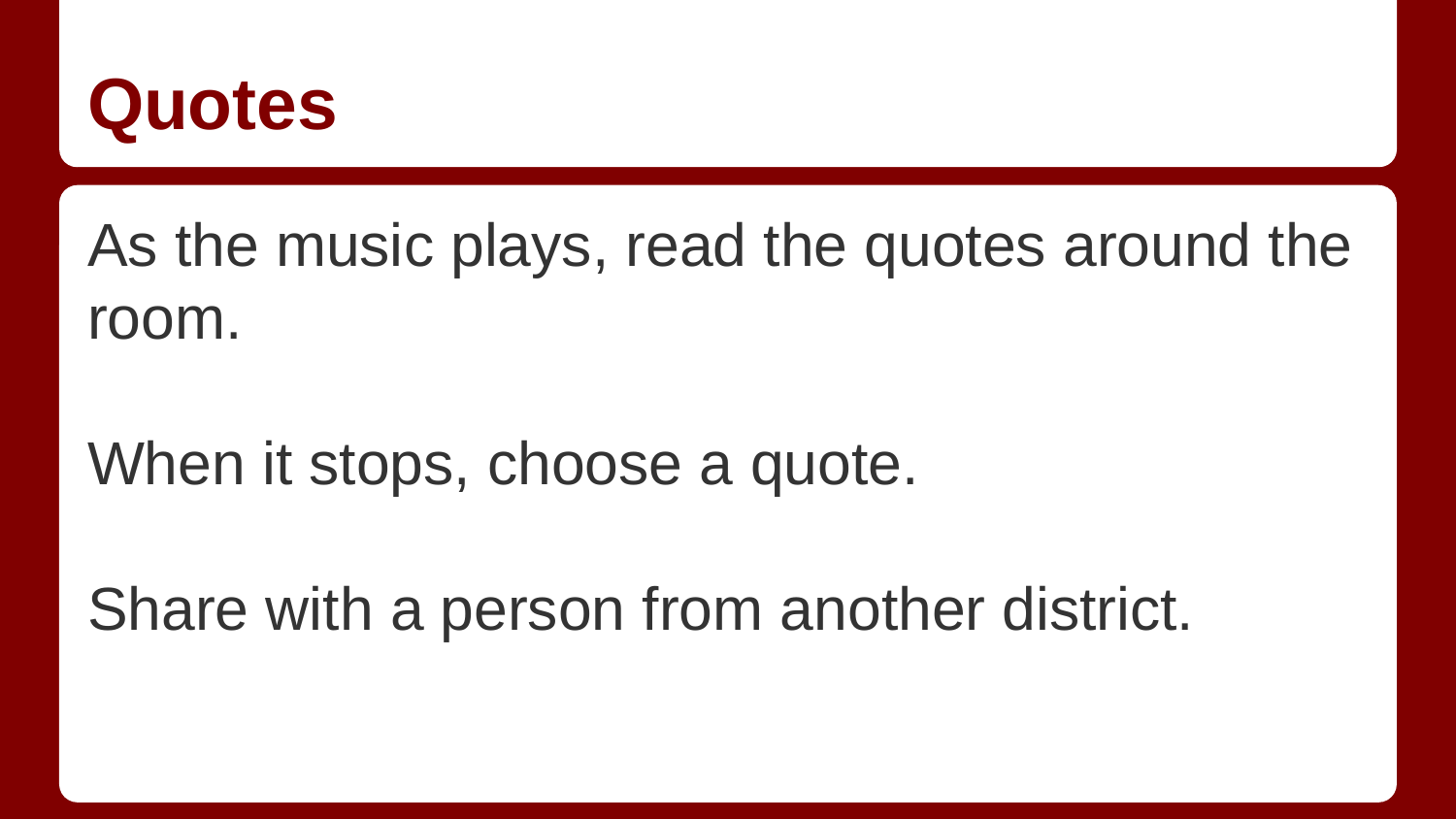

# Quotes
As the music plays, read the quotes around the room.

When it stops, choose a quote.

Share with a person from another district.